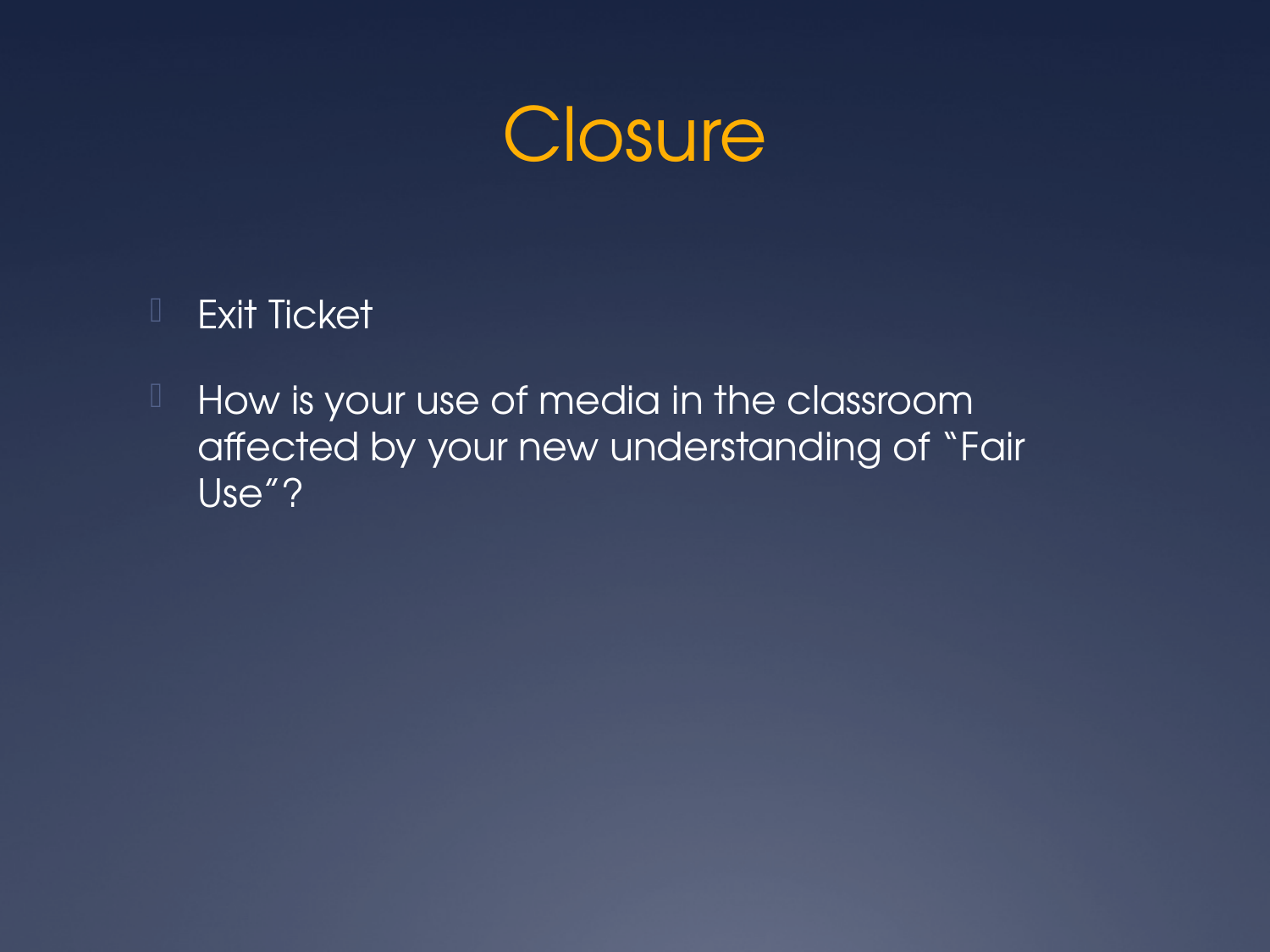

# Closure
Exit Ticket
How is your use of media in the classroom affected by your new understanding of “Fair Use”?